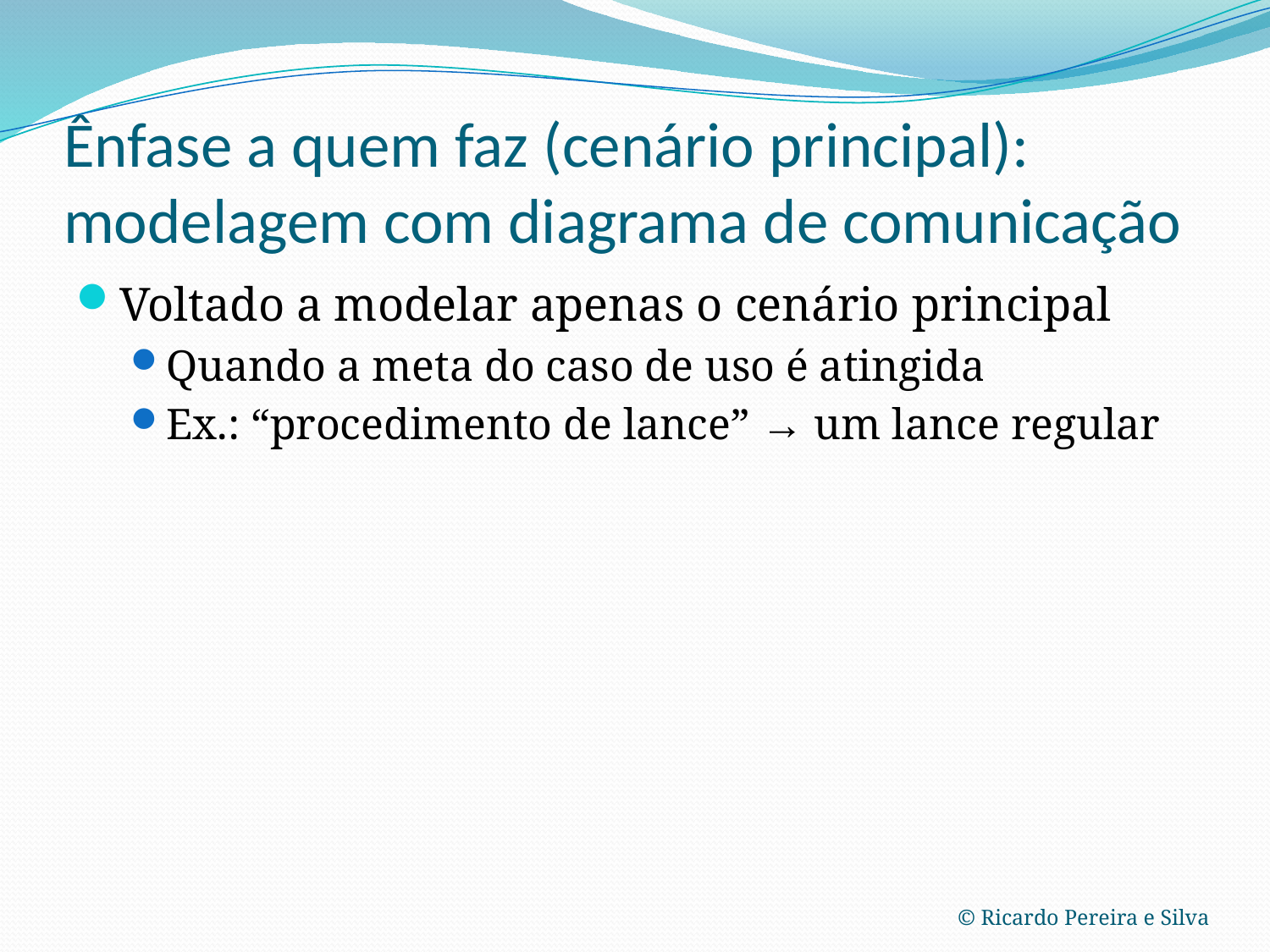

# Ênfase a quem faz (cenário principal): modelagem com diagrama de comunicação
Voltado a modelar apenas o cenário principal
Quando a meta do caso de uso é atingida
Ex.: “procedimento de lance” → um lance regular
© Ricardo Pereira e Silva